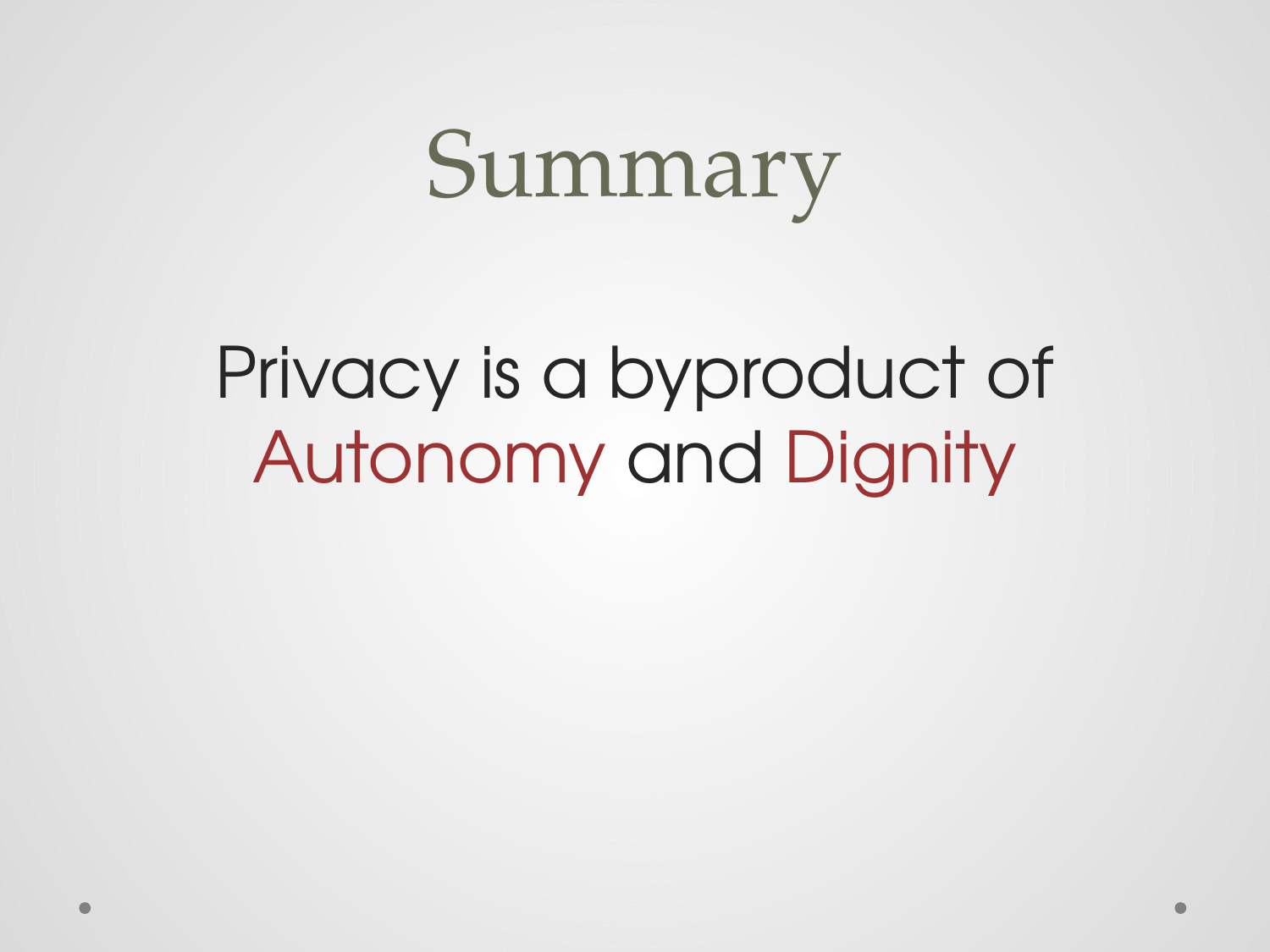

# Summary

Privacy is a byproduct of Autonomy and Dignity